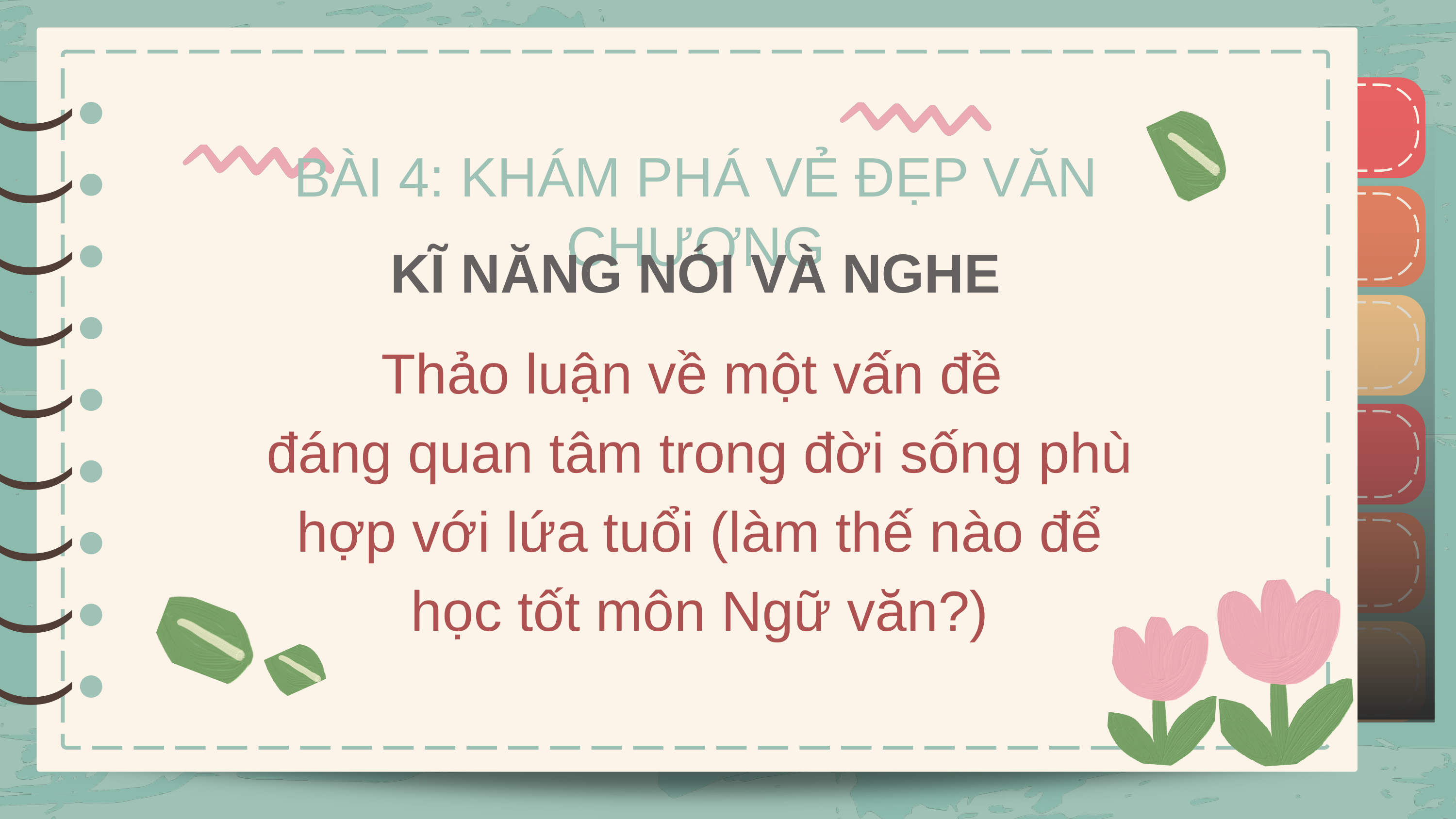

)

)

)
)

)

)

)
)

)

)

)

)

)
)

)
)

)

)

BÀI 4: KHÁM PHÁ VẺ ĐẸP VĂN CHƯƠNG

KĨ NĂNG NÓI VÀ NGHE
Thảo luận về một vấn đề
đáng quan tâm trong đời sống phù hợp với lứa tuổi (làm thế nào để học tốt môn Ngữ văn?)